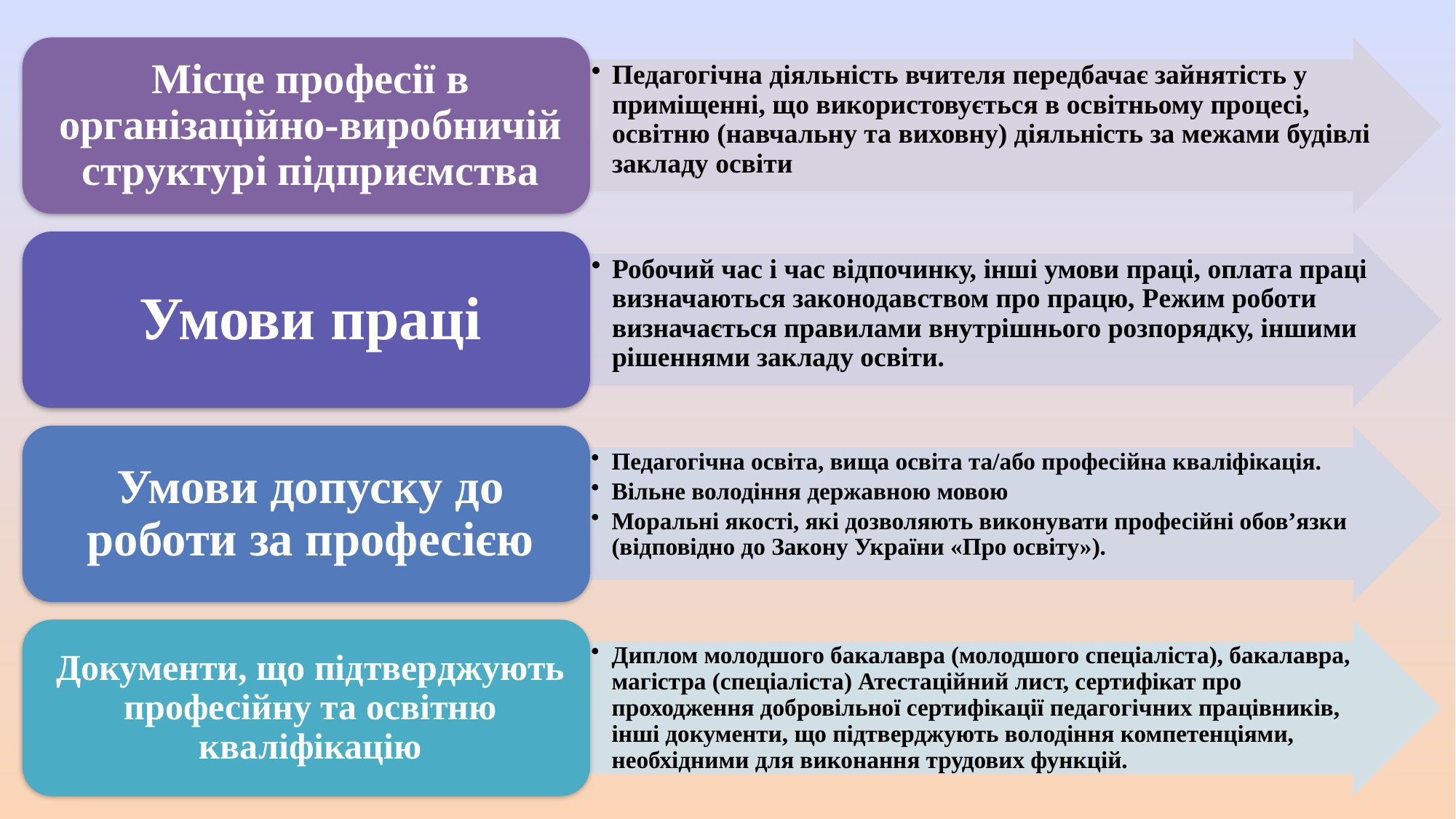

Педагогічна діяльність вчителя передбачає зайнятість у приміщенні, що використовується в освітньому процесі, освітню (навчальну та виховну) діяльність за межами будівлі закладу освіти
Місце професії в організаційно-виробничій структурі підприємства
Робочий час і час відпочинку, інші умови праці, оплата праці визначаються законодавством про працю, Режим роботи визначається правилами внутрішнього розпорядку, іншими рішеннями закладу освіти.

Умови праці
Педагогічна освіта, вища освіта та/або професійна кваліфікація.
Вільне володіння державною мовою
Моральні якості, які дозволяють виконувати професійні обов’язки (відповідно до Закону України «Про освіту»).
Умови допуску до роботи за професією
Диплом молодшого бакалавра (молодшого спеціаліста), бакалавра, магістра (спеціаліста) Атестаційний лист, сертифікат про проходження добровільної сертифікації педагогічних працівників, інші документи, що підтверджують володіння компетенціями, необхідними для виконання трудових функцій.
Документи, що підтверджують професійну та освітню кваліфікацію